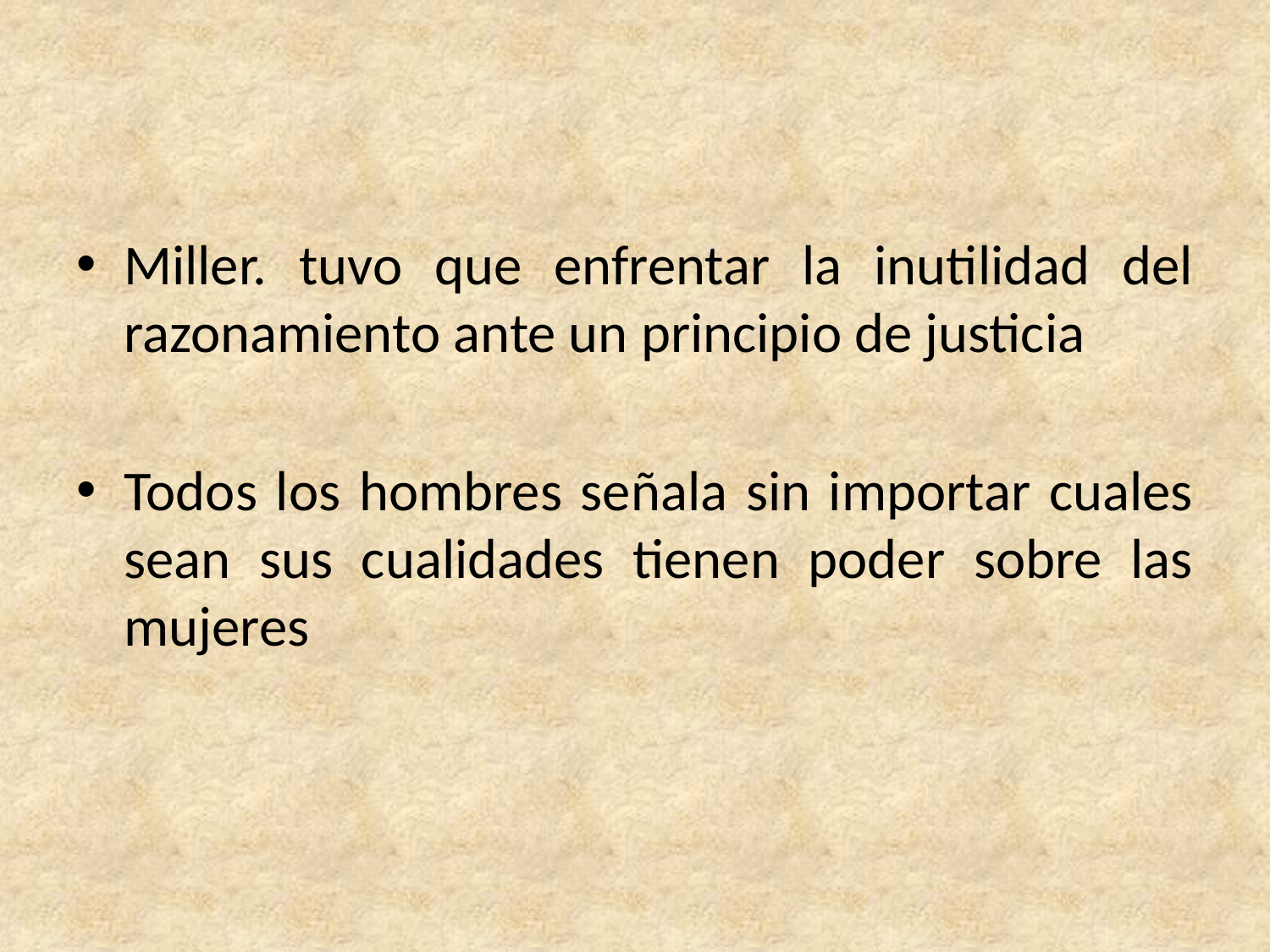

Miller. tuvo que enfrentar la inutilidad del razonamiento ante un principio de justicia

Todos los hombres señala sin importar cuales sean sus cualidades tienen poder sobre las mujeres